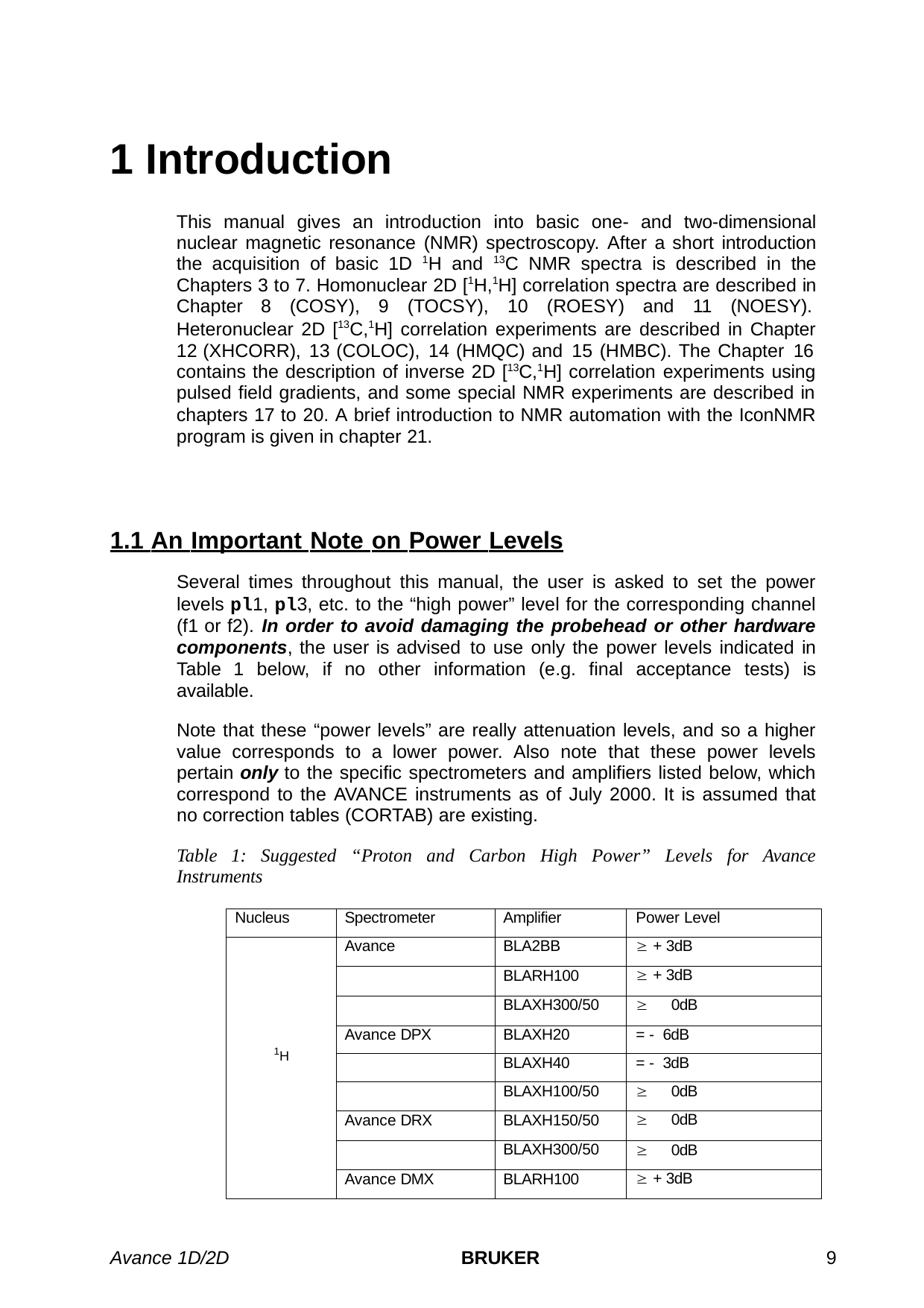

# 1 Introduction
This manual gives an introduction into basic one- and two-dimensional nuclear magnetic resonance (NMR) spectroscopy. After a short introduction the acquisition of basic 1D 1H and 13C NMR spectra is described in the Chapters 3 to 7. Homonuclear 2D [1H,1H] correlation spectra are described in Chapter  8  (COSY),  9  (TOCSY),  10  (ROESY)  and  11  (NOESY).
Heteronuclear 2D [13C,1H] correlation experiments are described in Chapter 12 (XHCORR), 13 (COLOC), 14 (HMQC) and 15 (HMBC). The Chapter 16
contains the description of inverse 2D [13C,1H] correlation experiments using pulsed field gradients, and some special NMR experiments are described in
chapters 17 to 20. A brief introduction to NMR automation with the IconNMR program is given in chapter 21.
1.1 An Important Note on Power Levels
Several times throughout this manual, the user is asked to set the power levels pl1, pl3, etc. to the “high power” level for the corresponding channel (f1 or f2). In order to avoid damaging the probehead or other hardware components, the user is advised to use only the power levels indicated in Table 1 below, if no other information (e.g. final acceptance tests) is available.
Note that these “power levels” are really attenuation levels, and so a higher value corresponds to a lower power. Also note that these power levels pertain only to the specific spectrometers and amplifiers listed below, which correspond to the AVANCE instruments as of July 2000. It is assumed that no correction tables (CORTAB) are existing.
Table  1:  Suggested  “Proton  and  Carbon  High  Power”  Levels  for  Avance Instruments
| Nucleus | Spectrometer | Amplifier | Power Level |
| --- | --- | --- | --- |
| 1H | Avance | BLA2BB | ≥ + 3dB |
|  |  | BLARH100 | ≥ + 3dB |
|  |  | BLAXH300/50 | ≥ 0dB |
|  | Avance DPX | BLAXH20 | = - 6dB |
|  |  | BLAXH40 | = - 3dB |
|  |  | BLAXH100/50 | ≥ 0dB |
|  | Avance DRX | BLAXH150/50 | ≥ 0dB |
|  |  | BLAXH300/50 | ≥ 0dB |
|  | Avance DMX | BLARH100 | ≥ + 3dB |
Avance 1D/2D
BRUKER
9